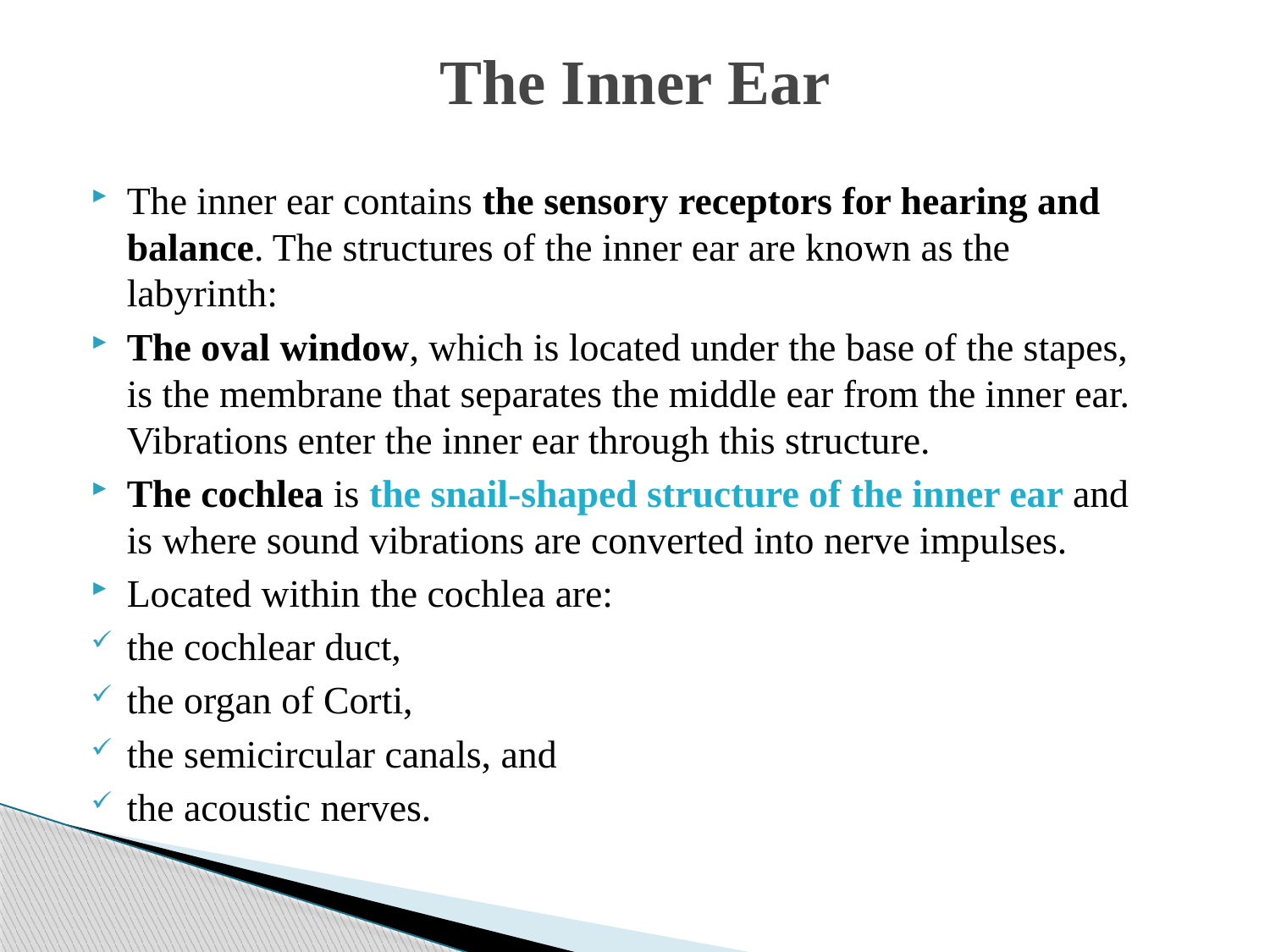

# The Inner Ear
The inner ear contains the sensory receptors for hearing and balance. The structures of the inner ear are known as the labyrinth:
The oval window, which is located under the base of the stapes, is the membrane that separates the middle ear from the inner ear. Vibrations enter the inner ear through this structure.
The cochlea is the snail-shaped structure of the inner ear and is where sound vibrations are converted into nerve impulses.
Located within the cochlea are:
the cochlear duct,
the organ of Corti,
the semicircular canals, and
the acoustic nerves.